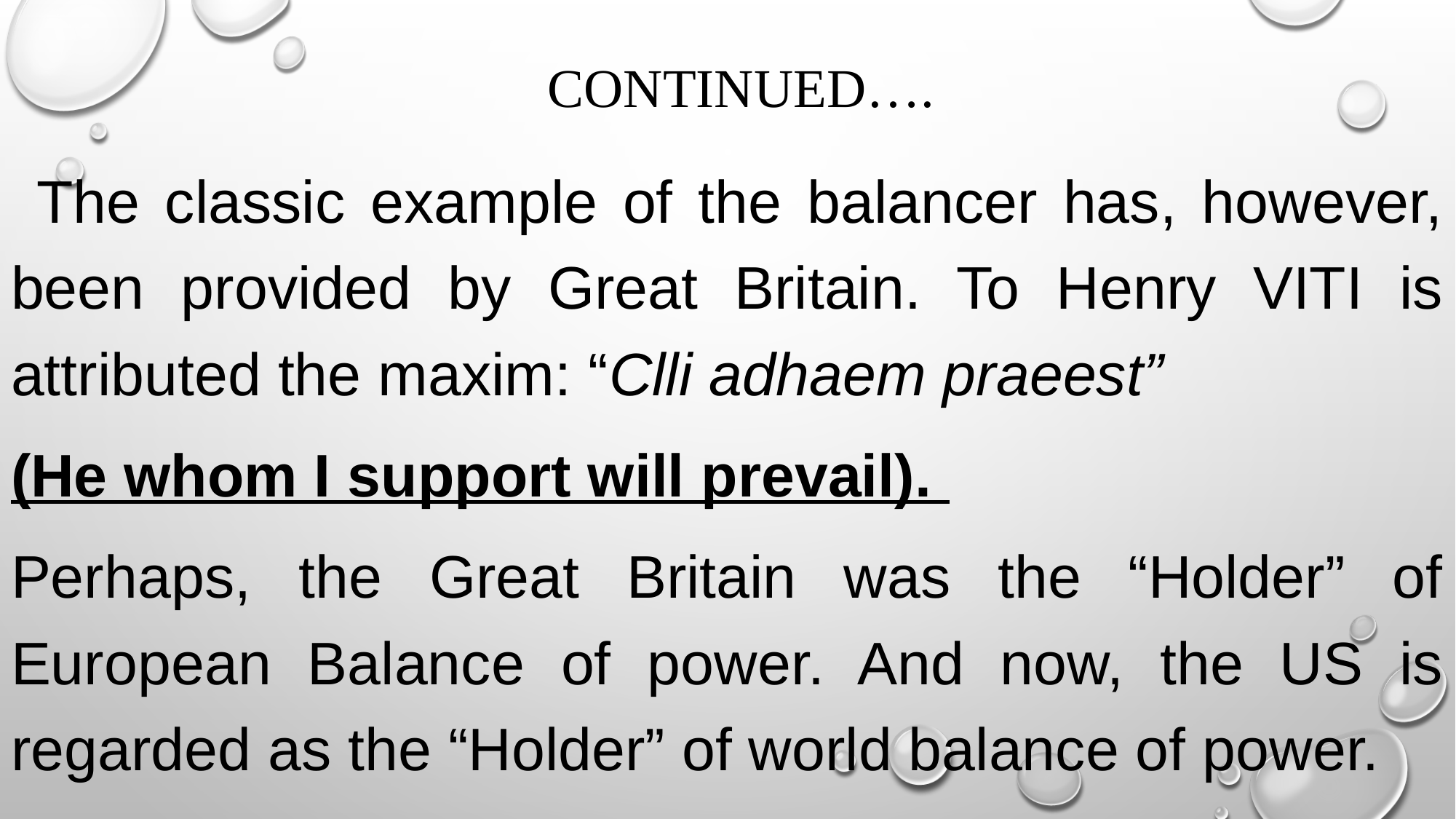

# continued….
 The classic example of the balancer has, however, been provided by Great Britain. To Henry VITI is attributed the maxim: “Clli adhaem praeest”
(He whom I support will prevail).
Perhaps, the Great Britain was the “Holder” of European Balance of power. And now, the US is regarded as the “Holder” of world balance of power.